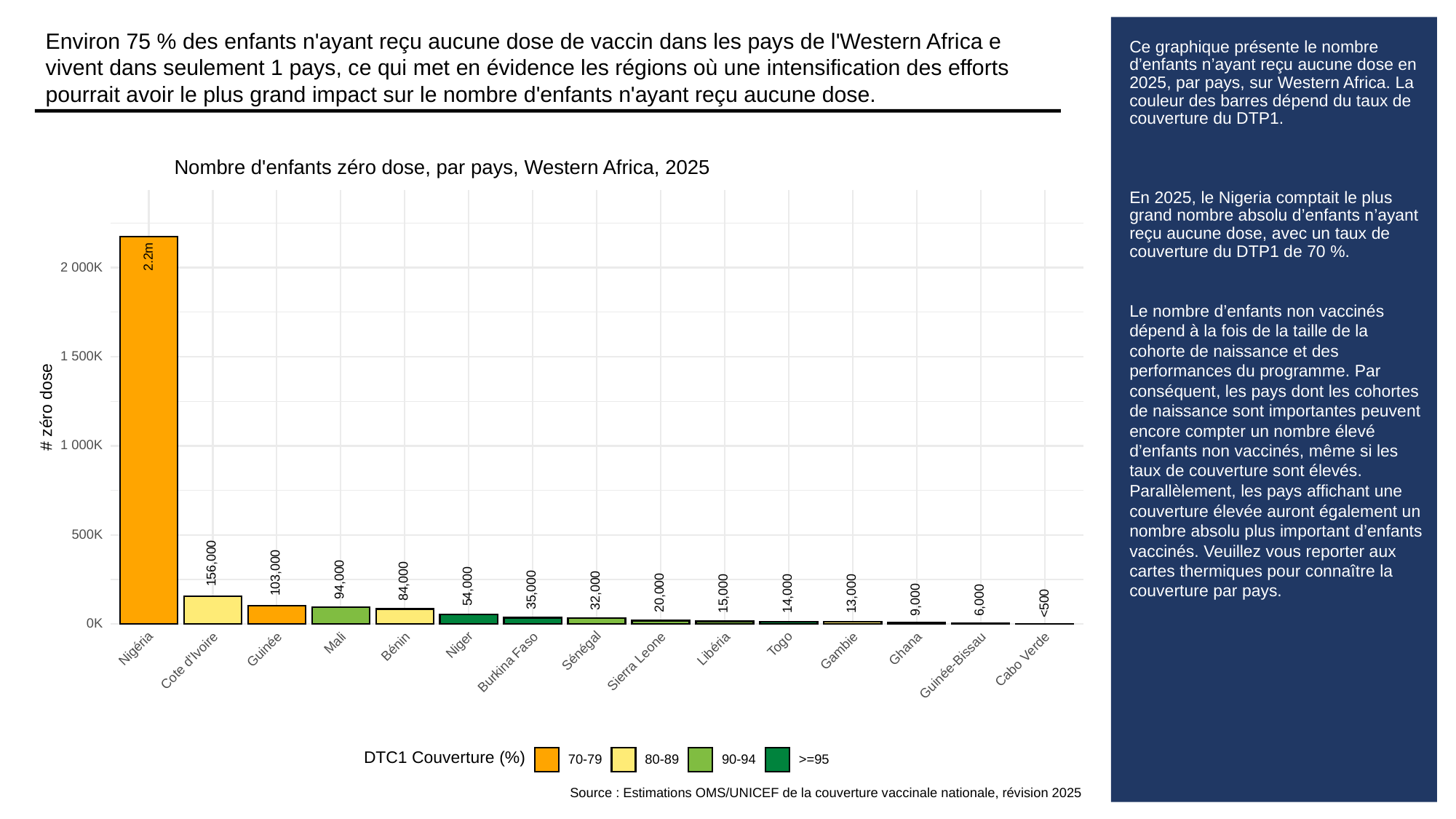

Environ 75 % des enfants n'ayant reçu aucune dose de vaccin dans les pays de l'Western Africa e vivent dans seulement 1 pays, ce qui met en évidence les régions où une intensification des efforts pourrait avoir le plus grand impact sur le nombre d'enfants n'ayant reçu aucune dose.
# Ce graphique présente le nombre d’enfants n’ayant reçu aucune dose en 2025, par pays, sur Western Africa. La couleur des barres dépend du taux de couverture du DTP1.

En 2025, le Nigeria comptait le plus grand nombre absolu d’enfants n’ayant reçu aucune dose, avec un taux de couverture du DTP1 de 70 %.

Le nombre d’enfants non vaccinés dépend à la fois de la taille de la cohorte de naissance et des performances du programme. Par conséquent, les pays dont les cohortes de naissance sont importantes peuvent encore compter un nombre élevé d’enfants non vaccinés, même si les taux de couverture sont élevés. Parallèlement, les pays affichant une couverture élevée auront également un nombre absolu plus important d’enfants vaccinés. Veuillez vous reporter aux cartes thermiques pour connaître la couverture par pays.

Nombre d'enfants zéro dose, par pays, Western Africa, 2025

2.2m
2 000K

1 500K

# zéro dose

1 000K

500K

156,000
103,000
94,000
84,000

54,000
35,000
32,000
20,000
15,000
14,000
13,000
9,000
6,000

<500

0K

Togo
Mali
Niger
Bénin
Nigéria
Ghana
Libéria
Sénégal
Guinée
Gambie
Cabo Verde
Cote d'Ivoire
Sierra Leone
Burkina Faso
Guinée-Bissau

DTC1 Couverture (%)
70-79
80-89
90-94
>=95
Source : Estimations OMS/UNICEF de la couverture vaccinale nationale, révision 2025